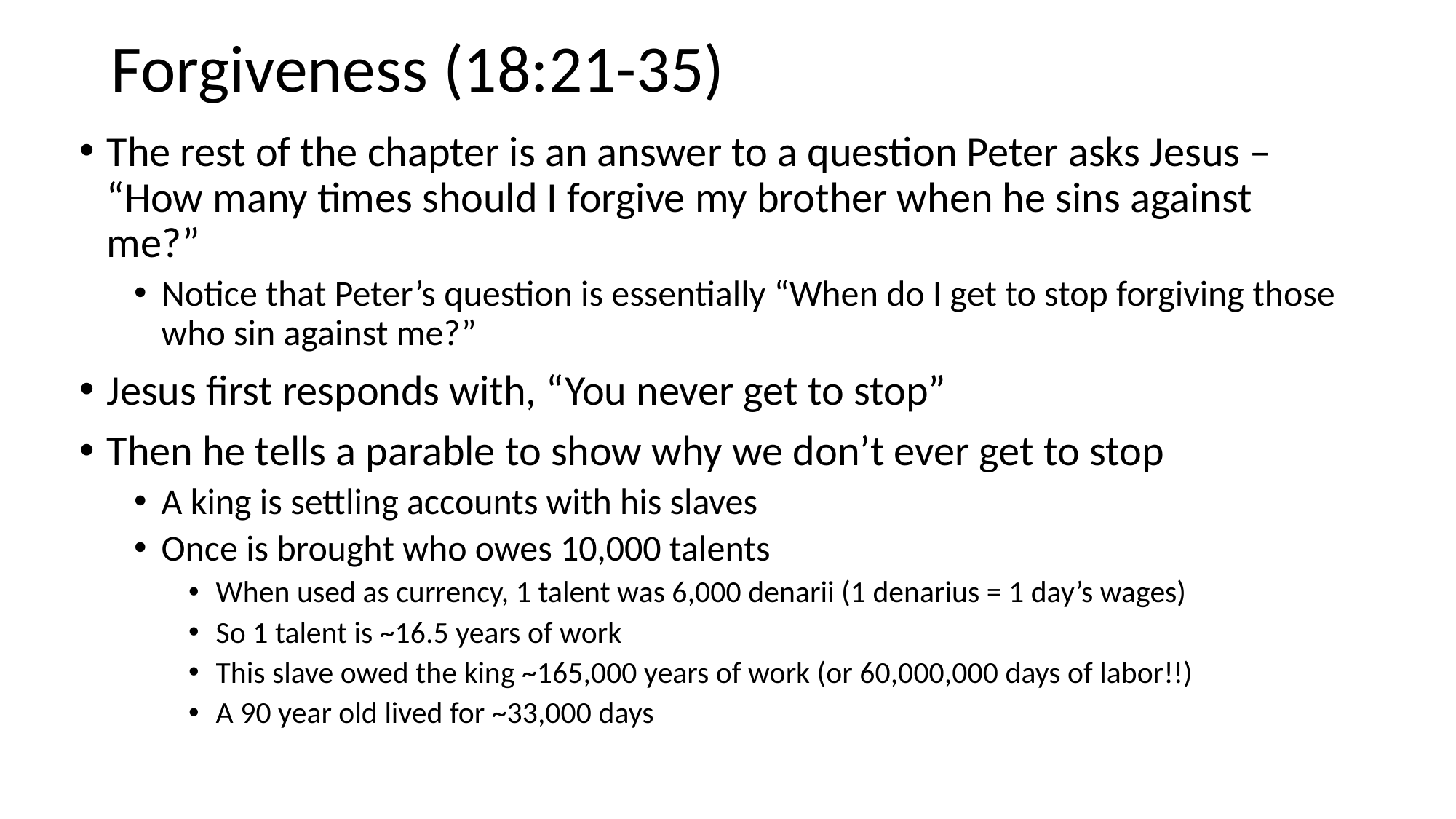

# Forgiveness (18:21-35)
The rest of the chapter is an answer to a question Peter asks Jesus – “How many times should I forgive my brother when he sins against me?”
Notice that Peter’s question is essentially “When do I get to stop forgiving those who sin against me?”
Jesus first responds with, “You never get to stop”
Then he tells a parable to show why we don’t ever get to stop
A king is settling accounts with his slaves
Once is brought who owes 10,000 talents
When used as currency, 1 talent was 6,000 denarii (1 denarius = 1 day’s wages)
So 1 talent is ~16.5 years of work
This slave owed the king ~165,000 years of work (or 60,000,000 days of labor!!)
A 90 year old lived for ~33,000 days